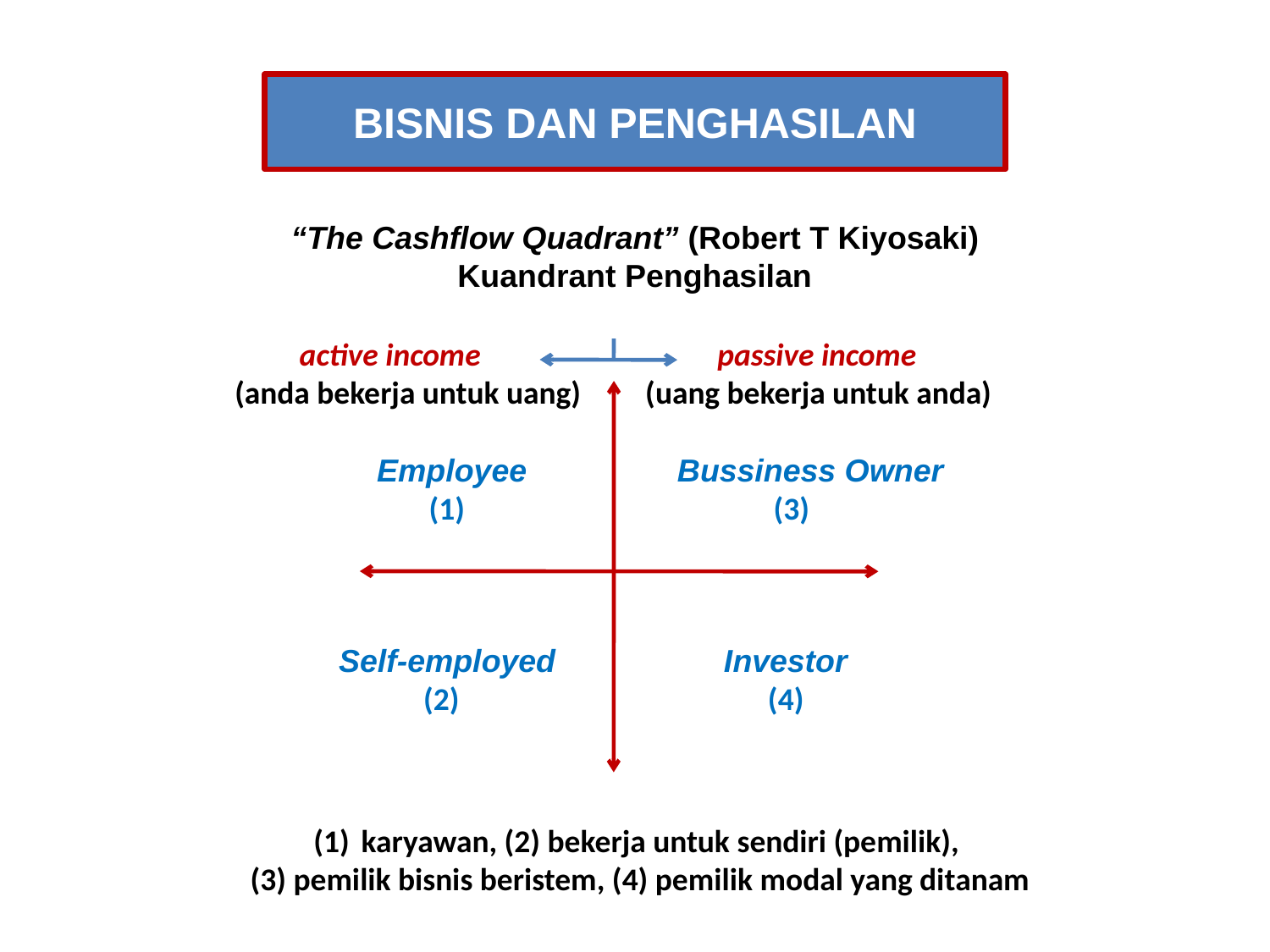

BISNIS DAN PENGHASILAN
“The Cashflow Quadrant” (Robert T Kiyosaki)
Kuandrant Penghasilan
         active income                                 passive income
(anda bekerja untuk uang)         (uang bekerja untuk anda)
                Employee                 Bussiness Owner
                           (1)                                           (3)
 Self-employed                   Investor
             (2)                                           (4)
karyawan, (2) bekerja untuk sendiri (pemilik),
(3) pemilik bisnis beristem, (4) pemilik modal yang ditanam